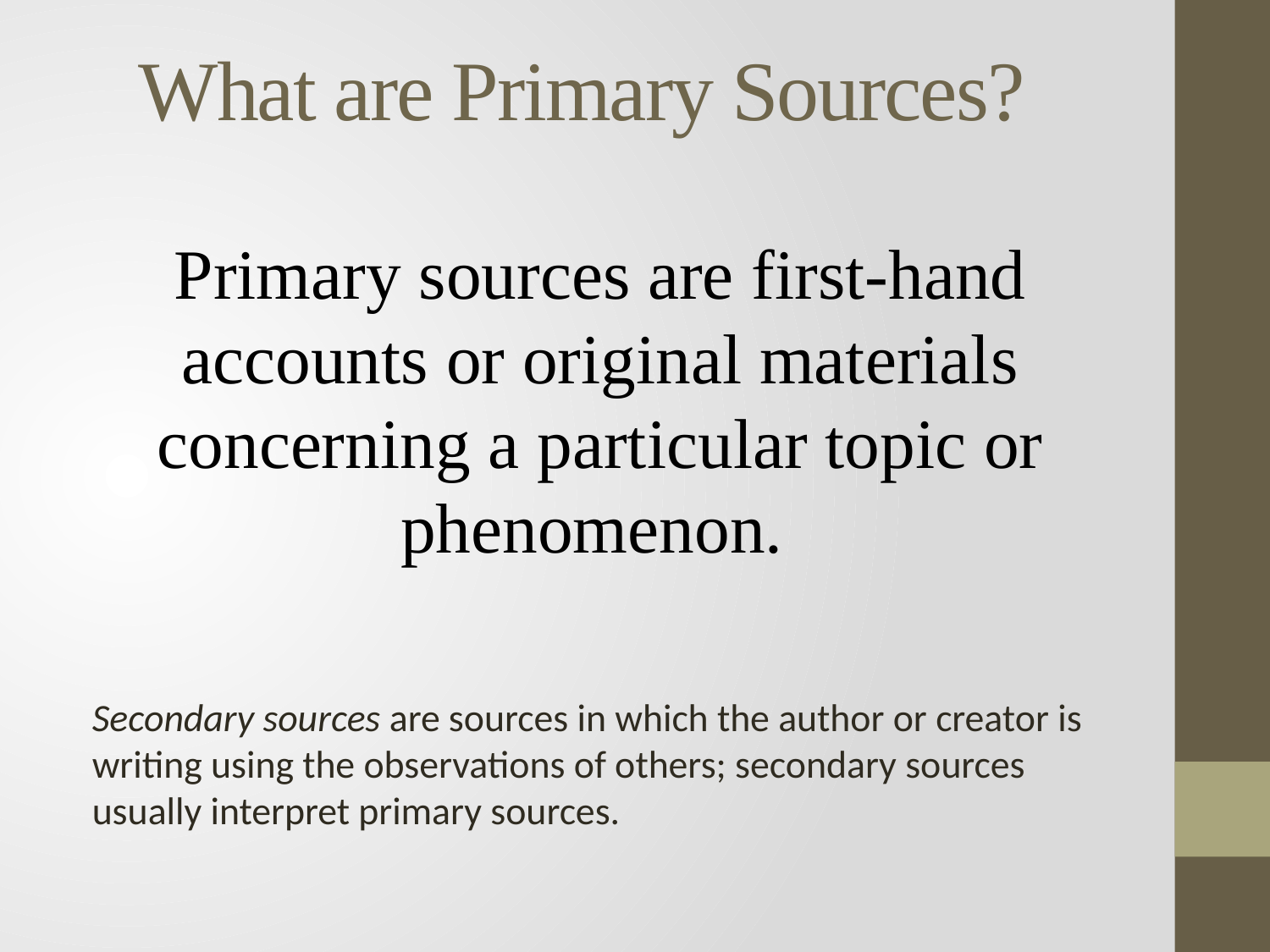

# What are Primary Sources?
Primary sources are first-hand accounts or original materials concerning a particular topic or phenomenon.

Secondary sources are sources in which the author or creator is writing using the observations of others; secondary sources usually interpret primary sources.